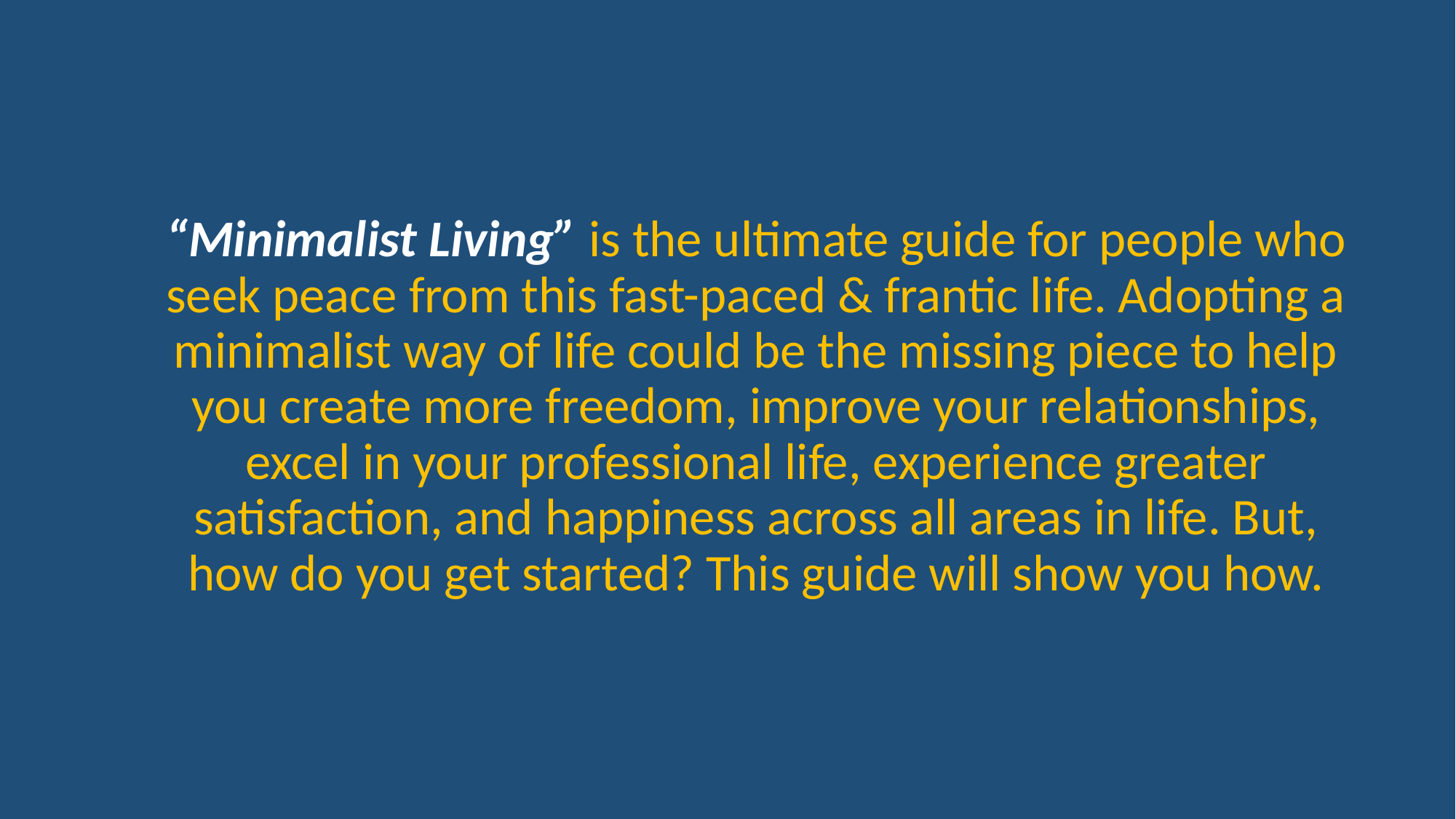

“Minimalist Living” is the ultimate guide for people who seek peace from this fast-paced & frantic life. Adopting a minimalist way of life could be the missing piece to help you create more freedom, improve your relationships, excel in your professional life, experience greater satisfaction, and happiness across all areas in life. But, how do you get started? This guide will show you how.